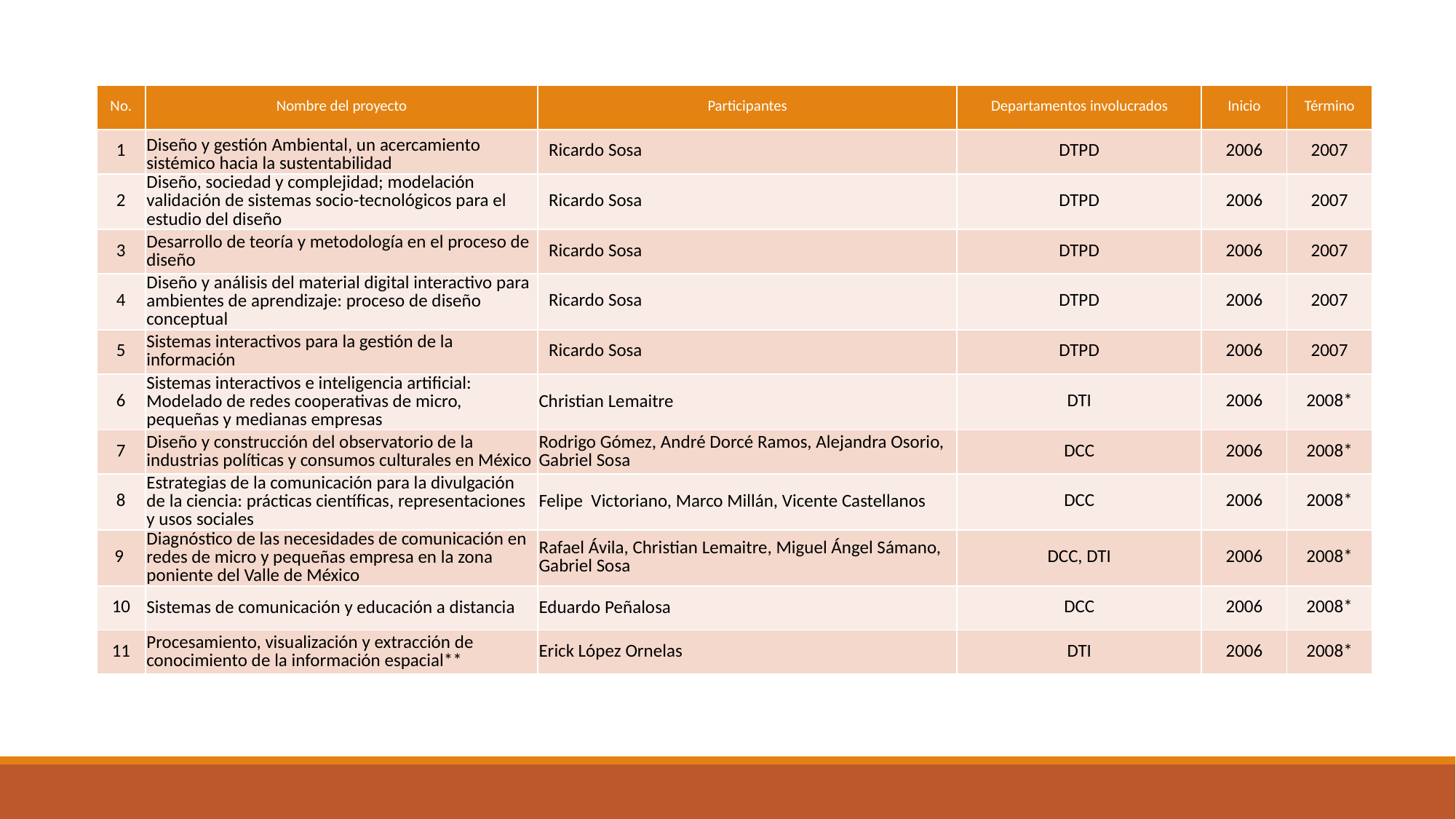

| No. | Nombre del proyecto | Participantes | Departamentos involucrados | Inicio | Término |
| --- | --- | --- | --- | --- | --- |
| 1 | Diseño y gestión Ambiental, un acercamiento sistémico hacia la sustentabilidad | Ricardo Sosa | DTPD | 2006 | 2007 |
| 2 | Diseño, sociedad y complejidad; modelación validación de sistemas socio-tecnológicos para el estudio del diseño | Ricardo Sosa | DTPD | 2006 | 2007 |
| 3 | Desarrollo de teoría y metodología en el proceso de diseño | Ricardo Sosa | DTPD | 2006 | 2007 |
| 4 | Diseño y análisis del material digital interactivo para ambientes de aprendizaje: proceso de diseño conceptual | Ricardo Sosa | DTPD | 2006 | 2007 |
| 5 | Sistemas interactivos para la gestión de la información | Ricardo Sosa | DTPD | 2006 | 2007 |
| 6 | Sistemas interactivos e inteligencia artificial: Modelado de redes cooperativas de micro, pequeñas y medianas empresas | Christian Lemaitre | DTI | 2006 | 2008\* |
| 7 | Diseño y construcción del observatorio de la industrias políticas y consumos culturales en México | Rodrigo Gómez, André Dorcé Ramos, Alejandra Osorio, Gabriel Sosa | DCC | 2006 | 2008\* |
| 8 | Estrategias de la comunicación para la divulgación de la ciencia: prácticas científicas, representaciones y usos sociales | Felipe Victoriano, Marco Millán, Vicente Castellanos | DCC | 2006 | 2008\* |
| 9 | Diagnóstico de las necesidades de comunicación en redes de micro y pequeñas empresa en la zona poniente del Valle de México | Rafael Ávila, Christian Lemaitre, Miguel Ángel Sámano, Gabriel Sosa | DCC, DTI | 2006 | 2008\* |
| 10 | Sistemas de comunicación y educación a distancia | Eduardo Peñalosa | DCC | 2006 | 2008\* |
| 11 | Procesamiento, visualización y extracción de conocimiento de la información espacial\*\* | Erick López Ornelas | DTI | 2006 | 2008\* |